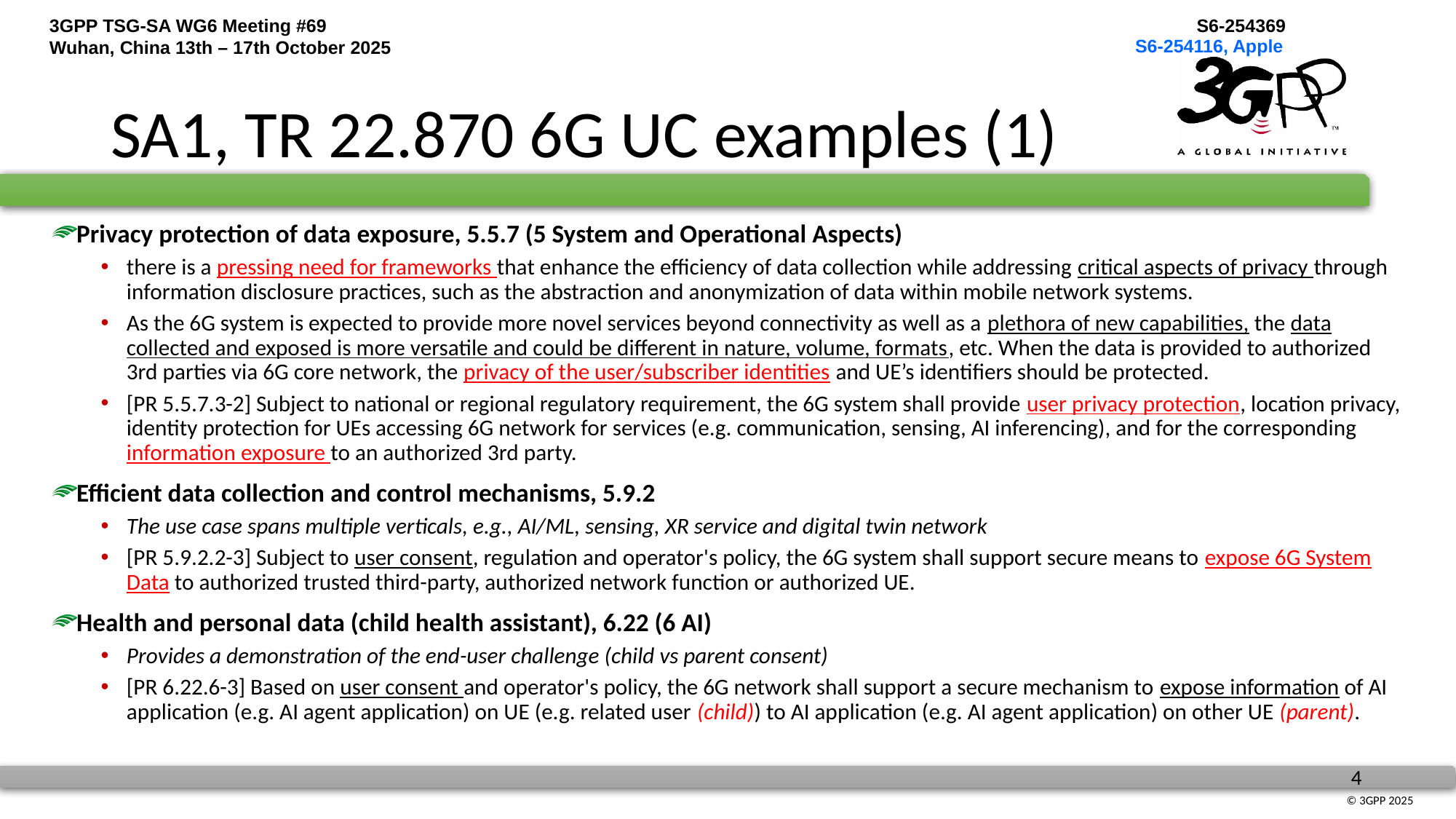

S6-254116, Apple
# SA1, TR 22.870 6G UC examples (1)
Privacy protection of data exposure, 5.5.7 (5 System and Operational Aspects)
there is a pressing need for frameworks that enhance the efficiency of data collection while addressing critical aspects of privacy through information disclosure practices, such as the abstraction and anonymization of data within mobile network systems.
As the 6G system is expected to provide more novel services beyond connectivity as well as a plethora of new capabilities, the data collected and exposed is more versatile and could be different in nature, volume, formats, etc. When the data is provided to authorized 3rd parties via 6G core network, the privacy of the user/subscriber identities and UE’s identifiers should be protected.
[PR 5.5.7.3-2] Subject to national or regional regulatory requirement, the 6G system shall provide user privacy protection, location privacy, identity protection for UEs accessing 6G network for services (e.g. communication, sensing, AI inferencing), and for the corresponding information exposure to an authorized 3rd party.
Efficient data collection and control mechanisms, 5.9.2
The use case spans multiple verticals, e.g., AI/ML, sensing, XR service and digital twin network
[PR 5.9.2.2-3] Subject to user consent, regulation and operator's policy, the 6G system shall support secure means to expose 6G System Data to authorized trusted third-party, authorized network function or authorized UE.
Health and personal data (child health assistant), 6.22 (6 AI)
Provides a demonstration of the end-user challenge (child vs parent consent)
[PR 6.22.6-3] Based on user consent and operator's policy, the 6G network shall support a secure mechanism to expose information of AI application (e.g. AI agent application) on UE (e.g. related user (child)) to AI application (e.g. AI agent application) on other UE (parent).